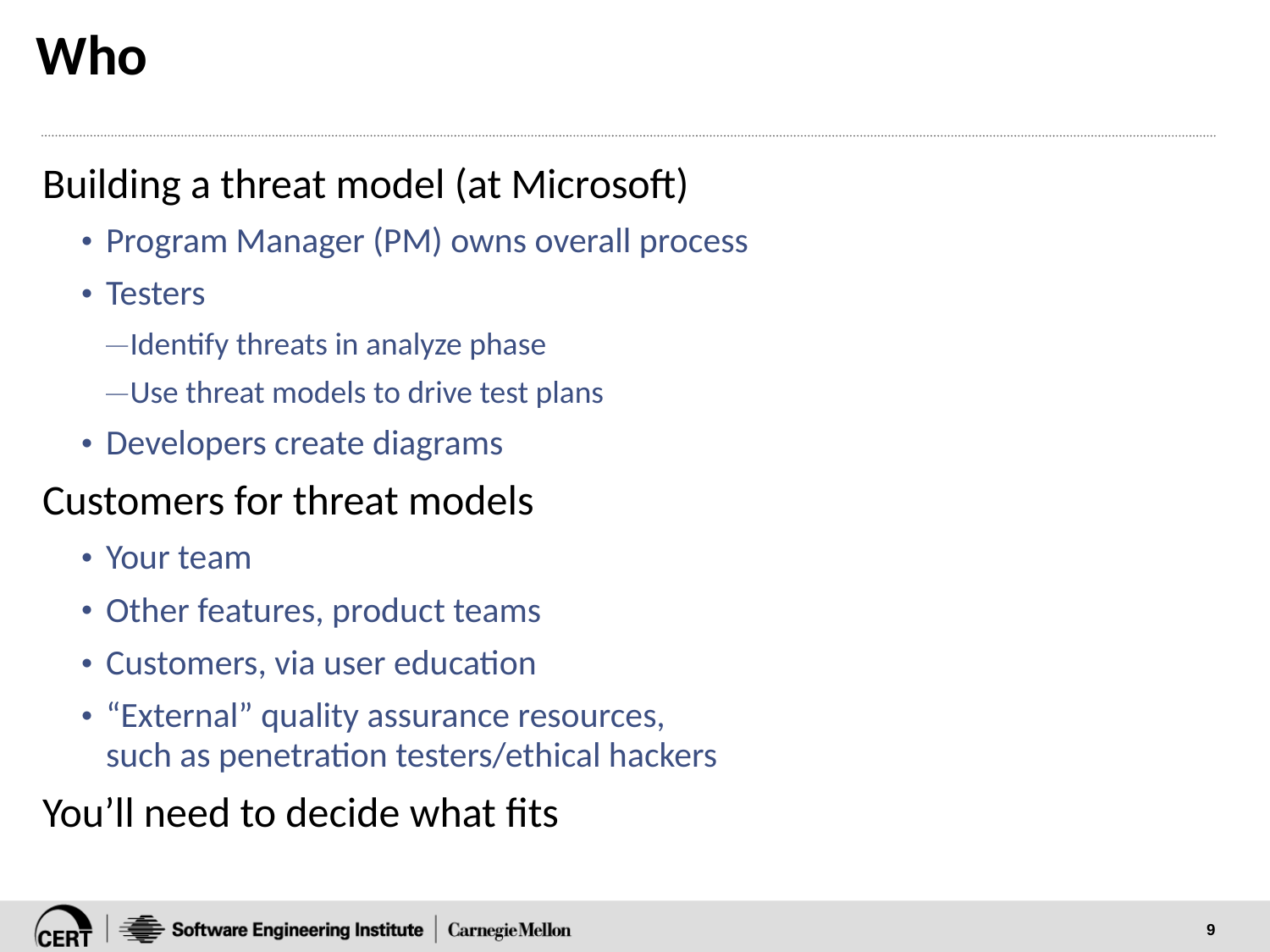

# Who
Building a threat model (at Microsoft)
Program Manager (PM) owns overall process
Testers
Identify threats in analyze phase
Use threat models to drive test plans
Developers create diagrams
Customers for threat models
Your team
Other features, product teams
Customers, via user education
“External” quality assurance resources,
such as penetration testers/ethical hackers
You’ll need to decide what fits